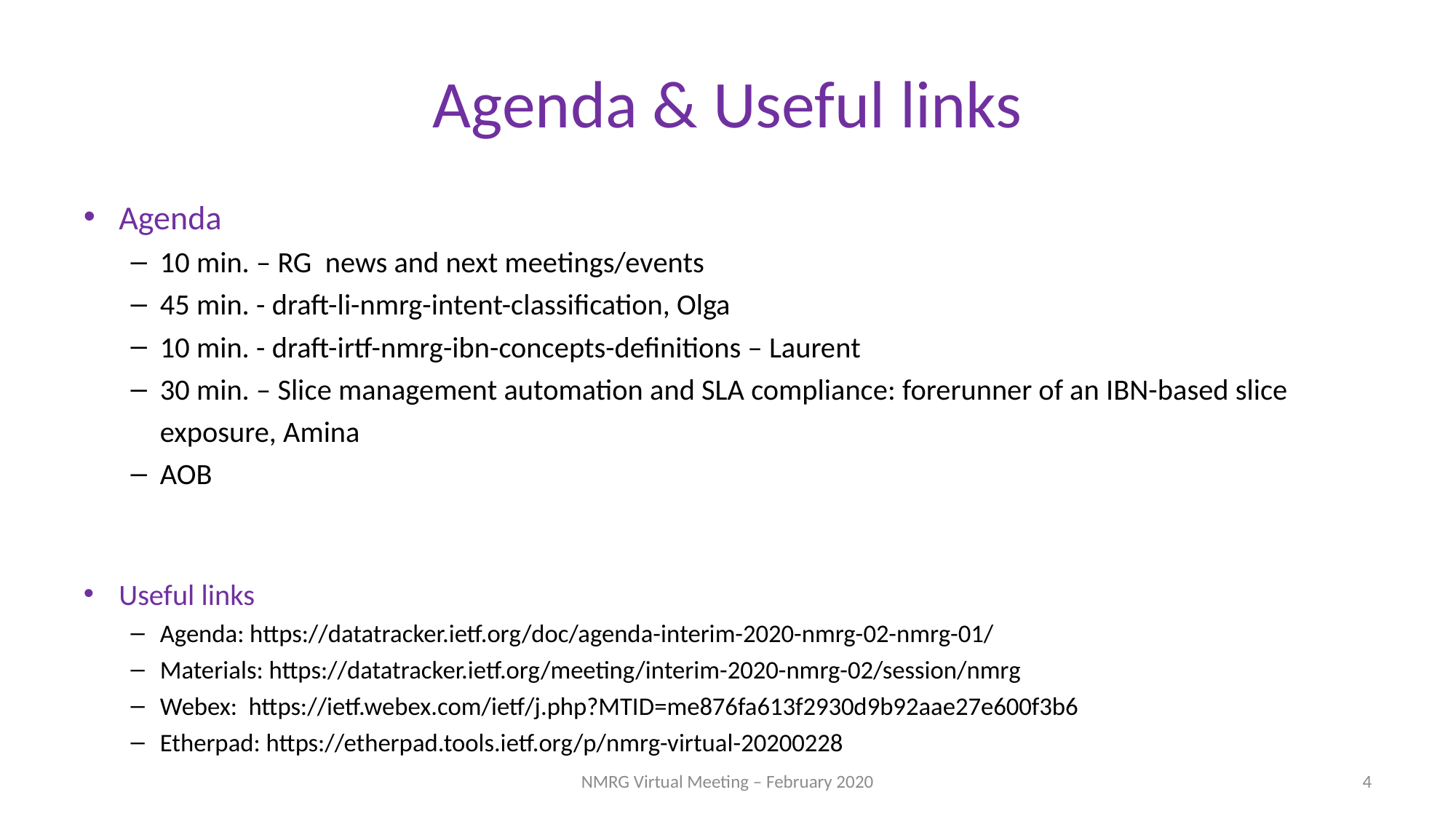

Agenda & Useful links

Agenda
10 min. – RG  news and next meetings/events
45 min. - draft-li-nmrg-intent-classification, Olga
10 min. - draft-irtf-nmrg-ibn-concepts-definitions – Laurent
30 min. – Slice management automation and SLA compliance: forerunner of an IBN-based slice exposure, Amina
AOB

Useful links
Agenda: https://datatracker.ietf.org/doc/agenda-interim-2020-nmrg-02-nmrg-01/
Materials: https://datatracker.ietf.org/meeting/interim-2020-nmrg-02/session/nmrg
Webex:  https://ietf.webex.com/ietf/j.php?MTID=me876fa613f2930d9b92aae27e600f3b6
Etherpad: https://etherpad.tools.ietf.org/p/nmrg-virtual-20200228

4
NMRG Virtual Meeting – February 2020